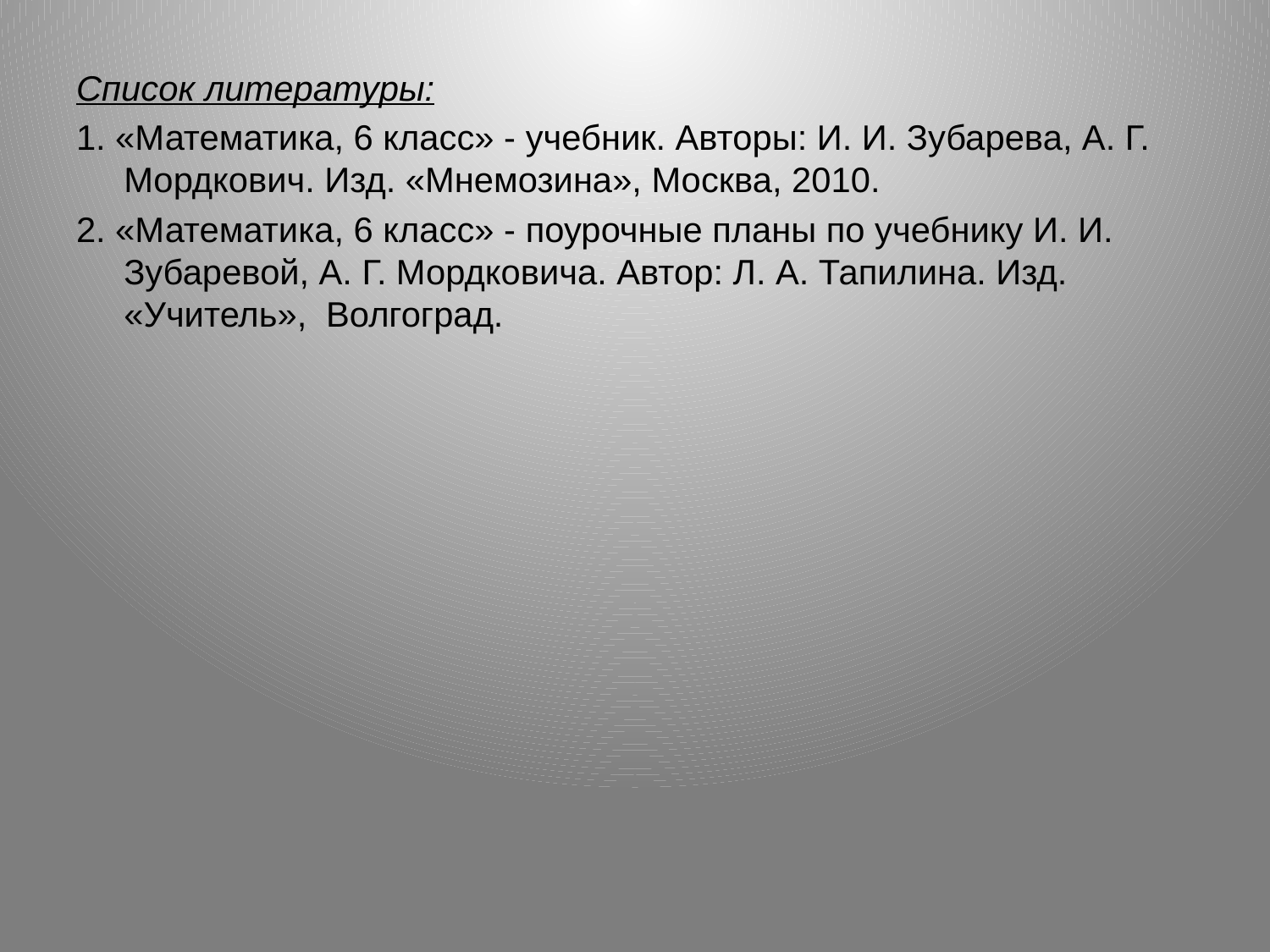

Список литературы:
1. «Математика, 6 класс» - учебник. Авторы: И. И. Зубарева, А. Г. Мордкович. Изд. «Мнемозина», Москва, 2010.
2. «Математика, 6 класс» - поурочные планы по учебнику И. И. Зубаревой, А. Г. Мордковича. Автор: Л. А. Тапилина. Изд. «Учитель»,  Волгоград.